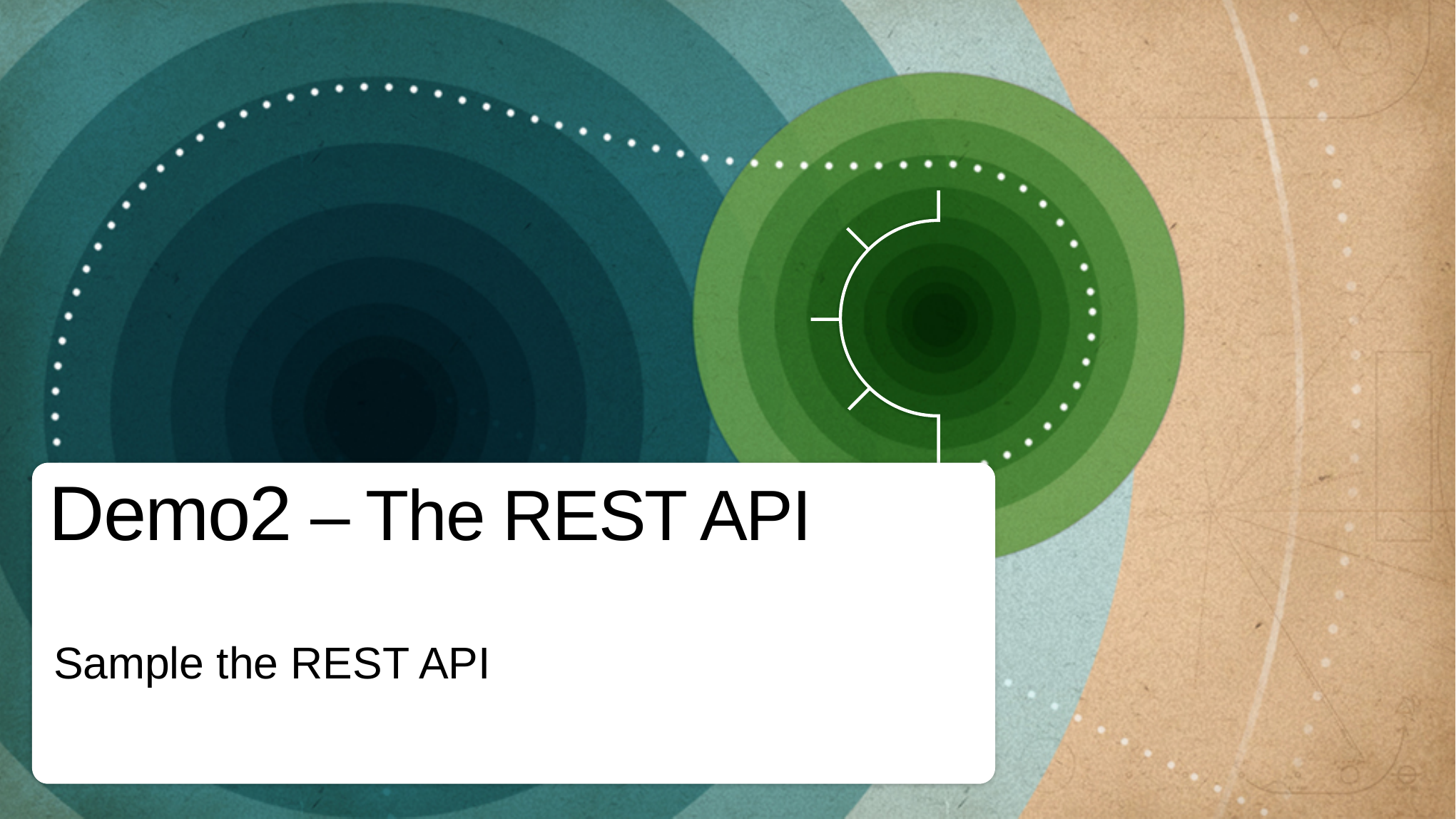

# Demo2 – The REST API
Sample the REST API